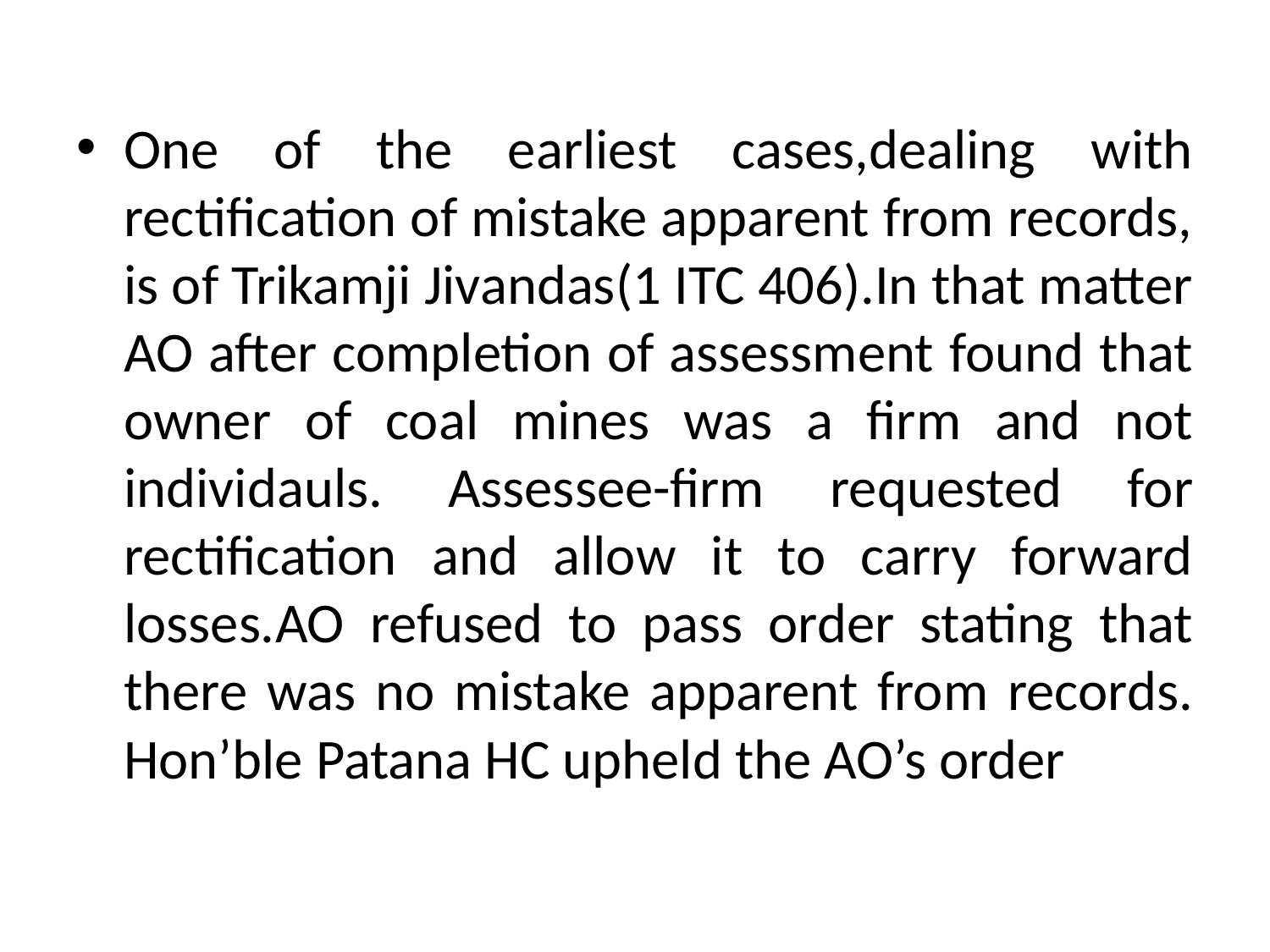

#
One of the earliest cases,dealing with rectification of mistake apparent from records, is of Trikamji Jivandas(1 ITC 406).In that matter AO after completion of assessment found that owner of coal mines was a firm and not individauls. Assessee-firm requested for rectification and allow it to carry forward losses.AO refused to pass order stating that there was no mistake apparent from records. Hon’ble Patana HC upheld the AO’s order